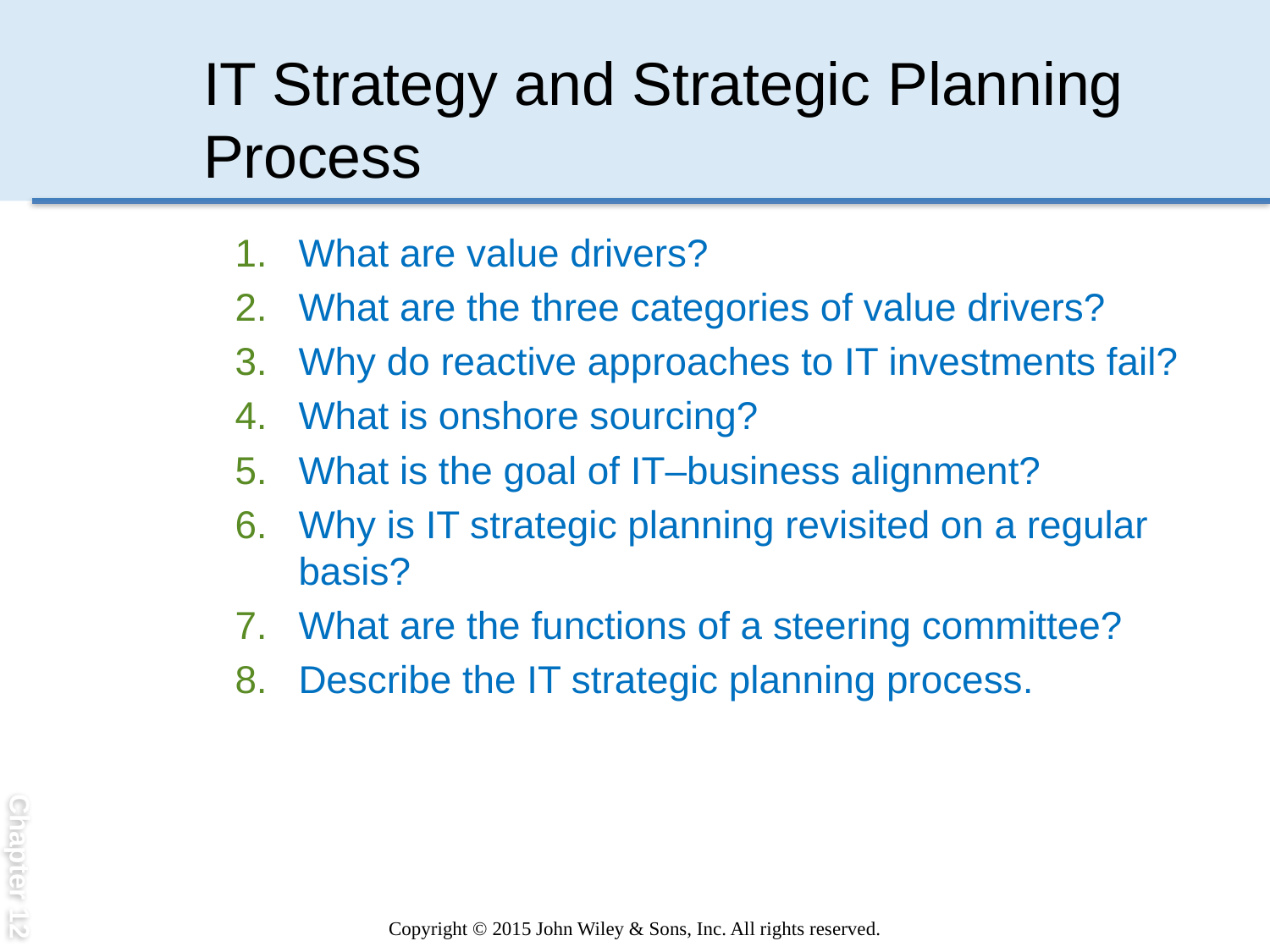

Chapter 12
# IT Strategy and Strategic Planning Process
What are value drivers?
What are the three categories of value drivers?
Why do reactive approaches to IT investments fail?
What is onshore sourcing?
What is the goal of IT–business alignment?
Why is IT strategic planning revisited on a regular basis?
What are the functions of a steering committee?
Describe the IT strategic planning process.